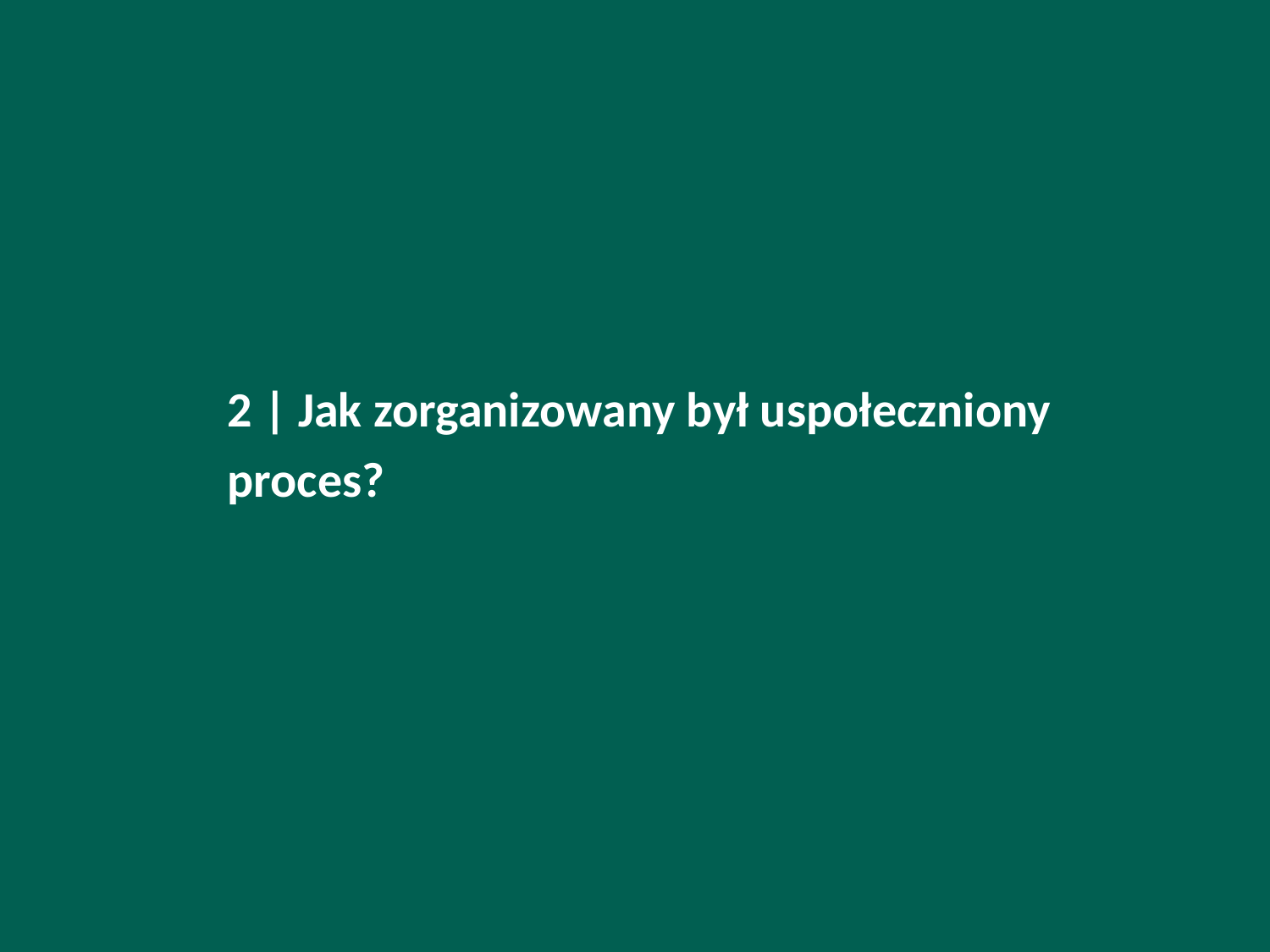

2 | Jak zorganizowany był uspołeczniony proces?